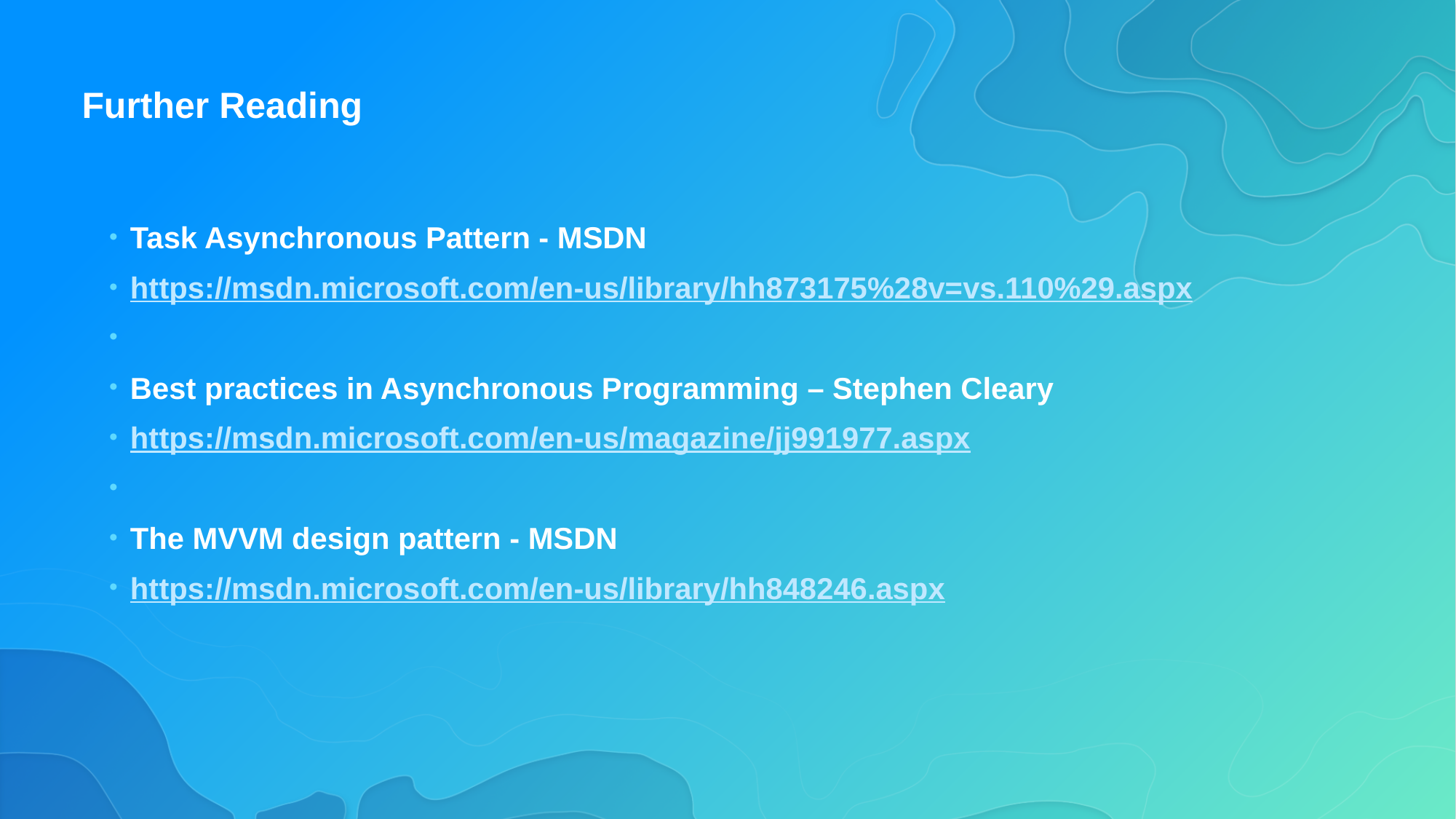

# Further Reading
Task Asynchronous Pattern - MSDN
https://msdn.microsoft.com/en-us/library/hh873175%28v=vs.110%29.aspx

Best practices in Asynchronous Programming – Stephen Cleary
https://msdn.microsoft.com/en-us/magazine/jj991977.aspx

The MVVM design pattern - MSDN
https://msdn.microsoft.com/en-us/library/hh848246.aspx